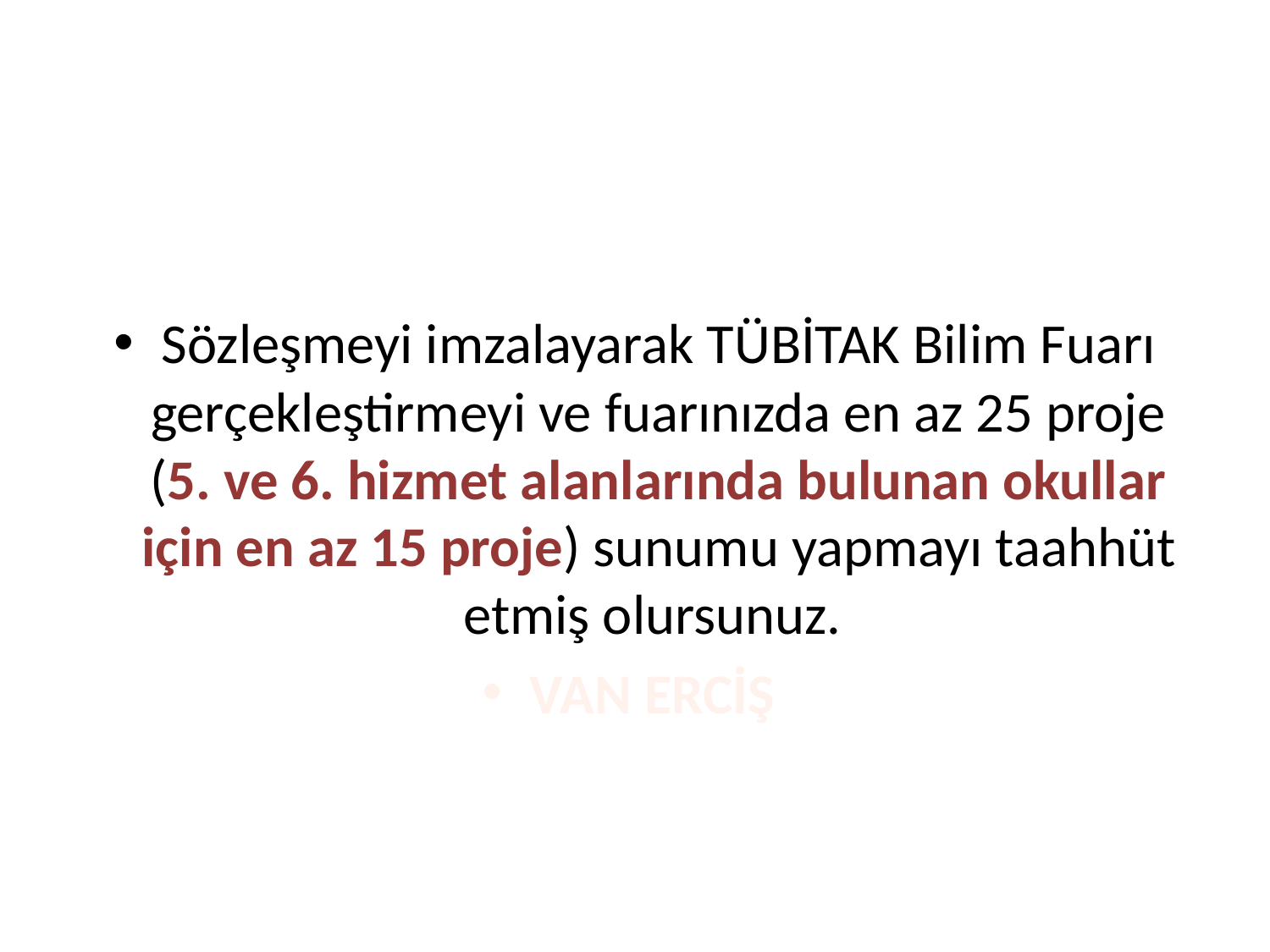

#

Sözleşmeyi imzalayarak TÜBİTAK Bilim Fuarı gerçekleştirmeyi ve fuarınızda en az 25 proje (5. ve 6. hizmet alanlarında bulunan okullar için en az 15 proje) sunumu yapmayı taahhüt etmiş olursunuz.
VAN ERCİŞ